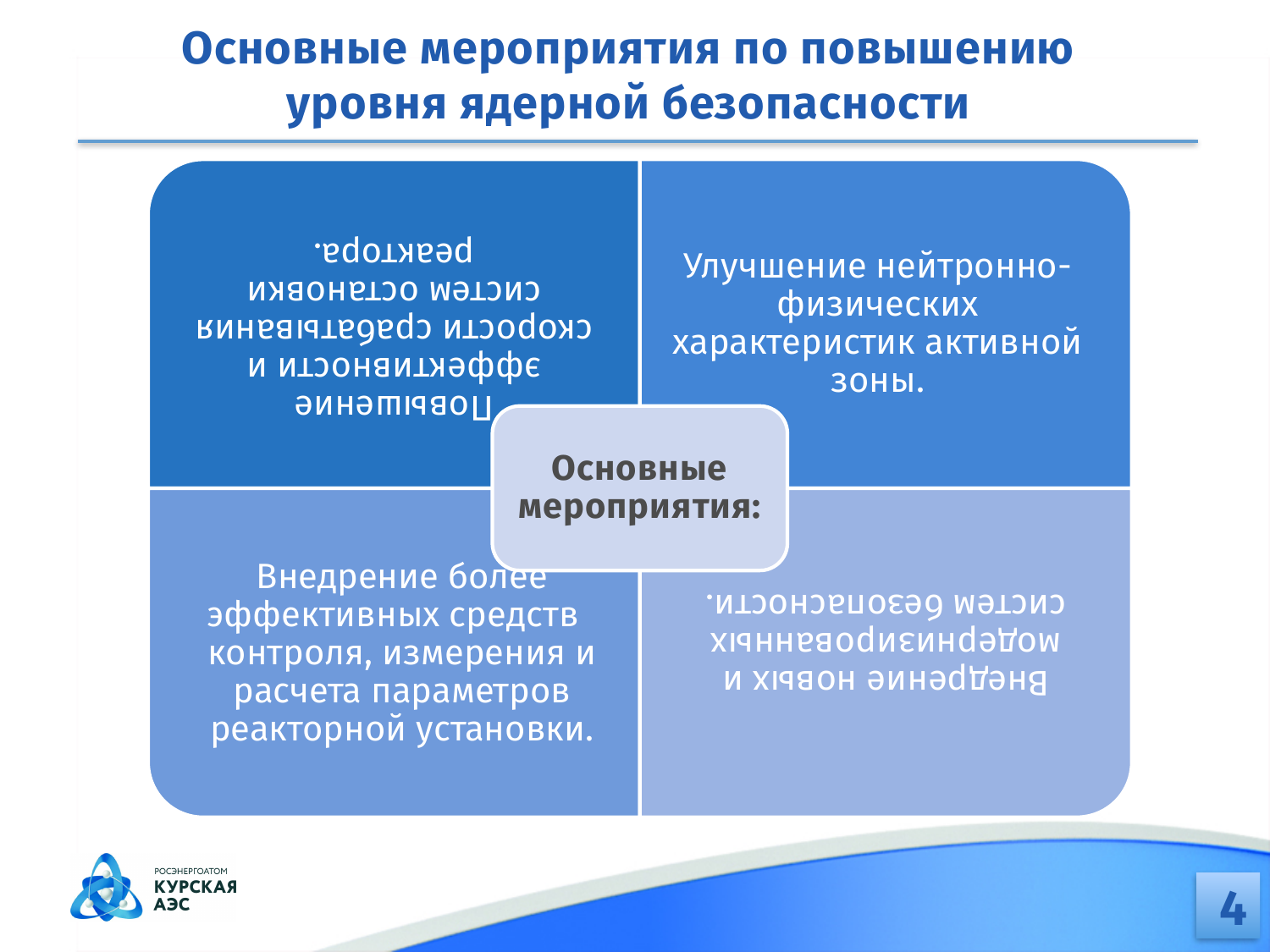

# Основные мероприятия по повышению уровня ядерной безопасности

Повышение эффективности и скорости срабатывания систем остановки реактора.
Улучшение нейтронно-физических характеристик активной зоны.
Внедрение более эффективных средств   контроля, измерения и расчета параметров реакторной установки.
Внедрение новых и модернизированных систем безопасности.
Основные мероприятия:

4